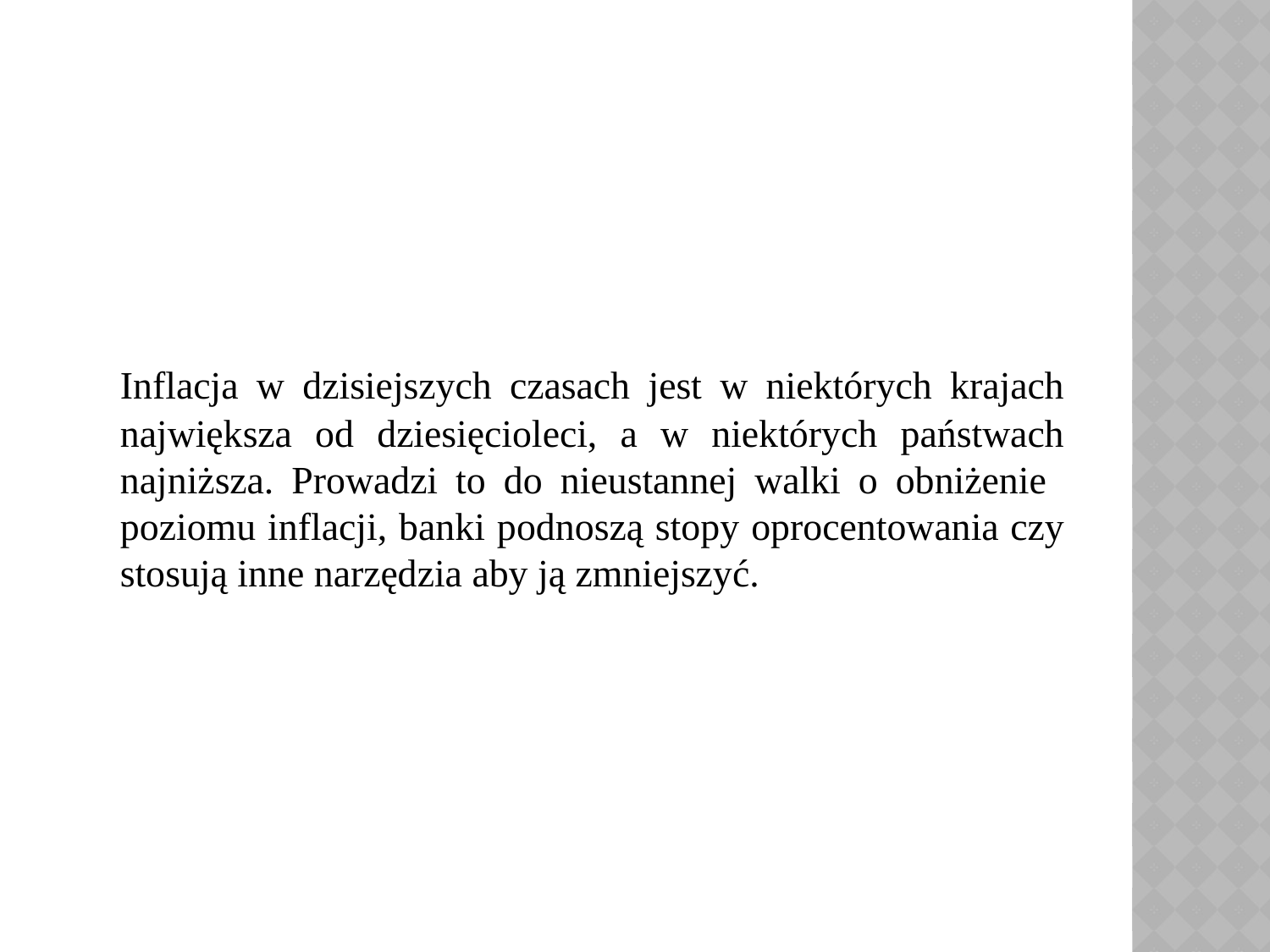

#
	Inflacja w dzisiejszych czasach jest w niektórych krajach największa od dziesięcioleci, a w niektórych państwach najniższa. Prowadzi to do nieustannej walki o obniżenie  poziomu inflacji, banki podnoszą stopy oprocentowania czy stosują inne narzędzia aby ją zmniejszyć.